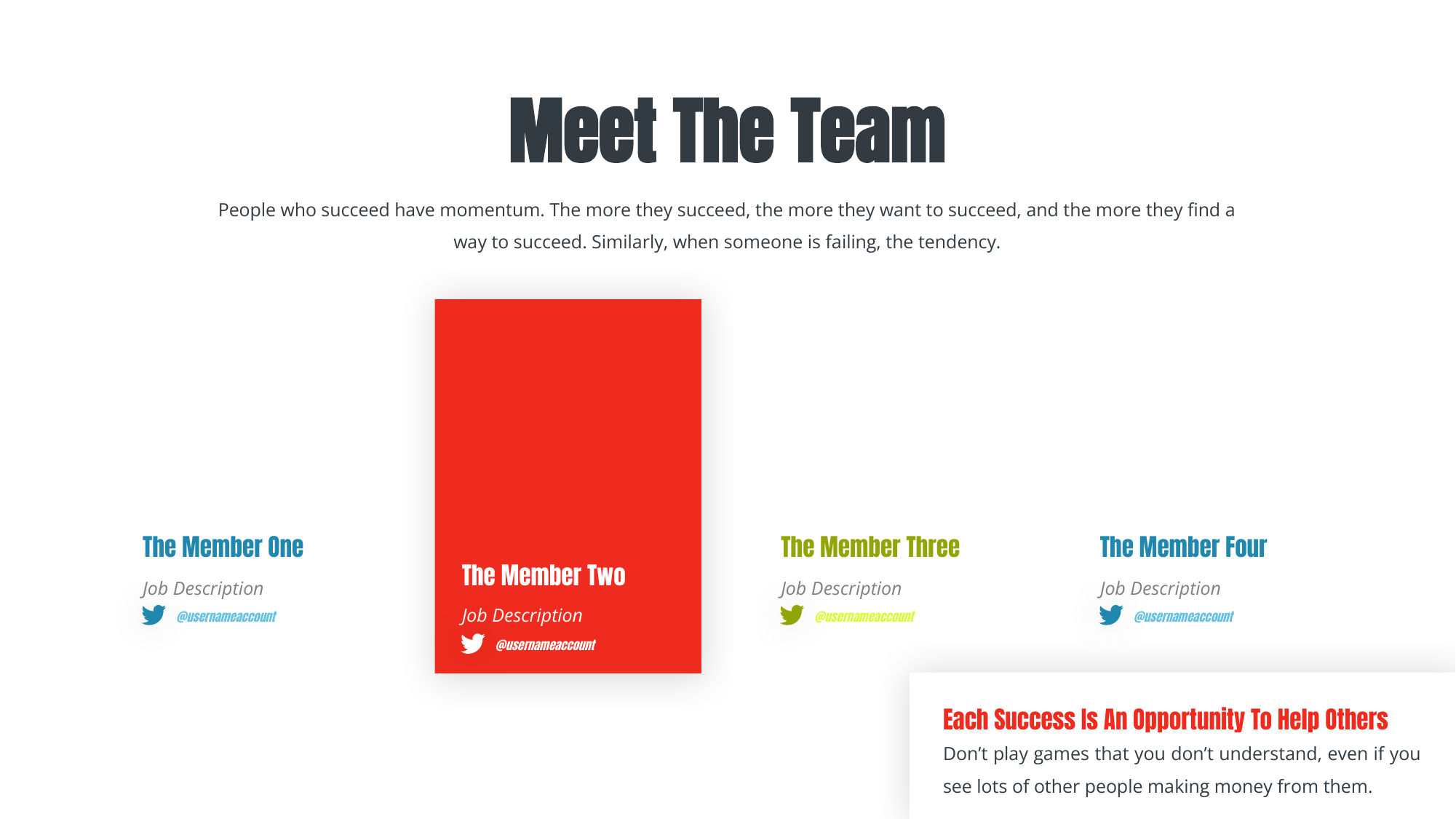

Meet The Team
People who succeed have momentum. The more they succeed, the more they want to succeed, and the more they find a way to succeed. Similarly, when someone is failing, the tendency.

The Member One
The Member Three
The Member Four
The Member Two
Job Description
Job Description
Job Description
Job Description
@usernameaccount
@usernameaccount
@usernameaccount

@usernameaccount

Each Success Is An Opportunity To Help Others
Don’t play games that you don’t understand, even if you see lots of other people making money from them.